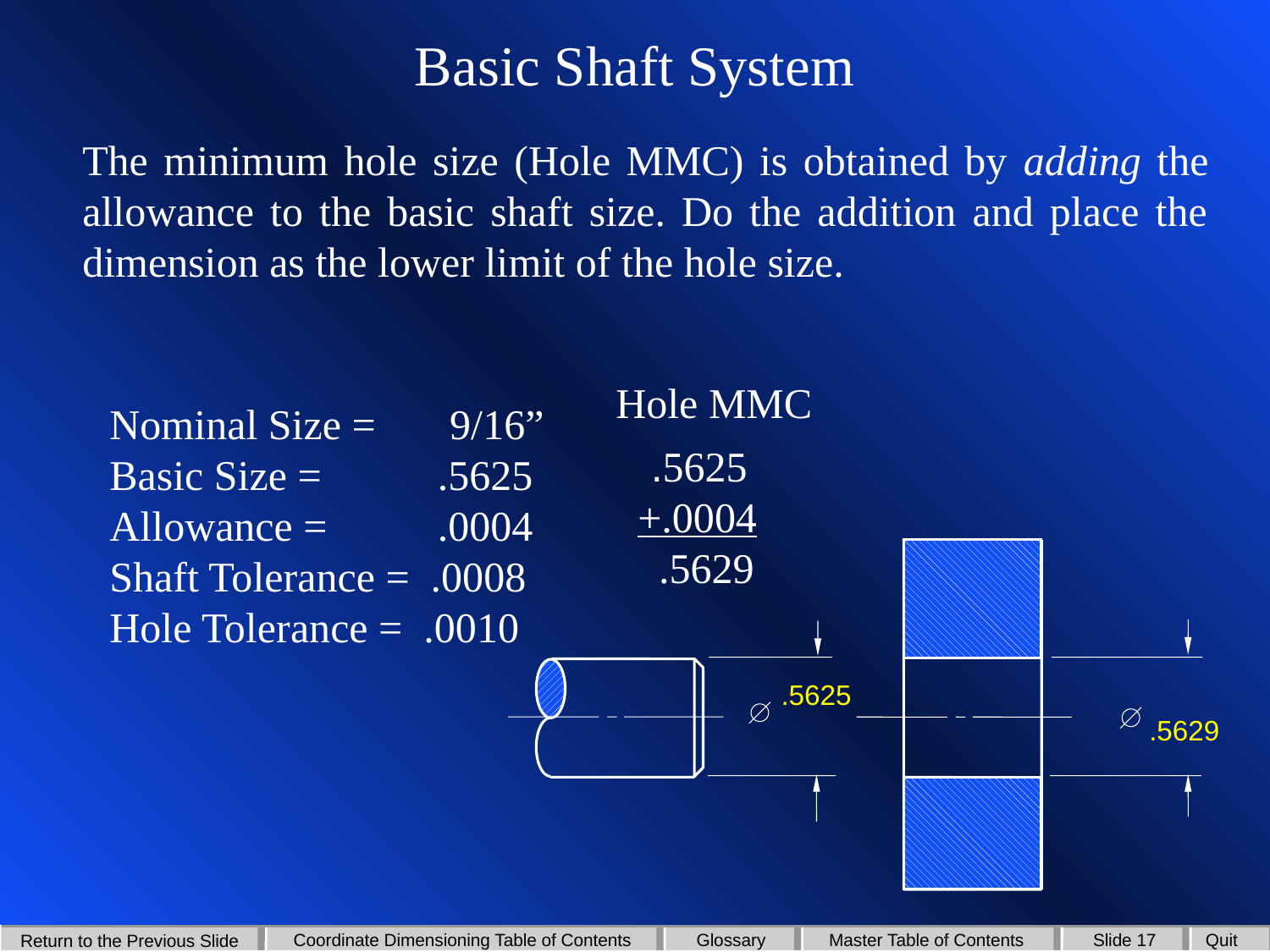

# Basic Shaft System
The minimum hole size (Hole MMC) is obtained by adding the allowance to the basic shaft size. Do the addition and place the dimension as the lower limit of the hole size.
Hole MMC
Nominal Size =       9/16”
Basic Size =	       .5625
Allowance =	       .0004
Shaft Tolerance =  .0008
Hole Tolerance =  .0010
  .5625
 +.0004
   .5629

.5625

.5629